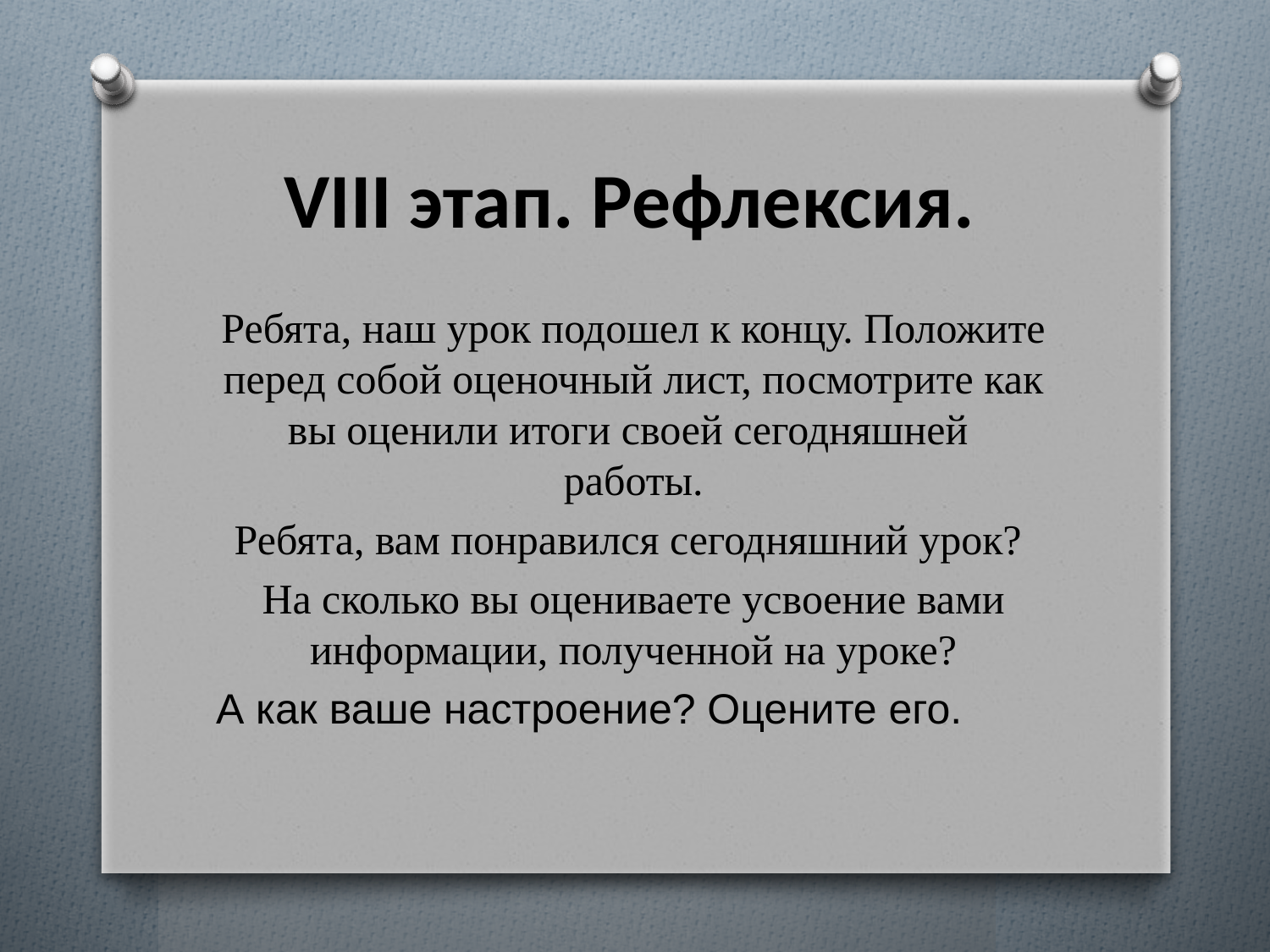

# VIII этап. Рефлексия.
Ребята, наш урок подошел к концу. Положите перед собой оценочный лист, посмотрите как вы оценили итоги своей сегодняшней  работы.
Ребята, вам понравился сегодняшний урок?
На сколько вы оцениваете усвоение вами информации, полученной на уроке?
А как ваше настроение? Оцените его.